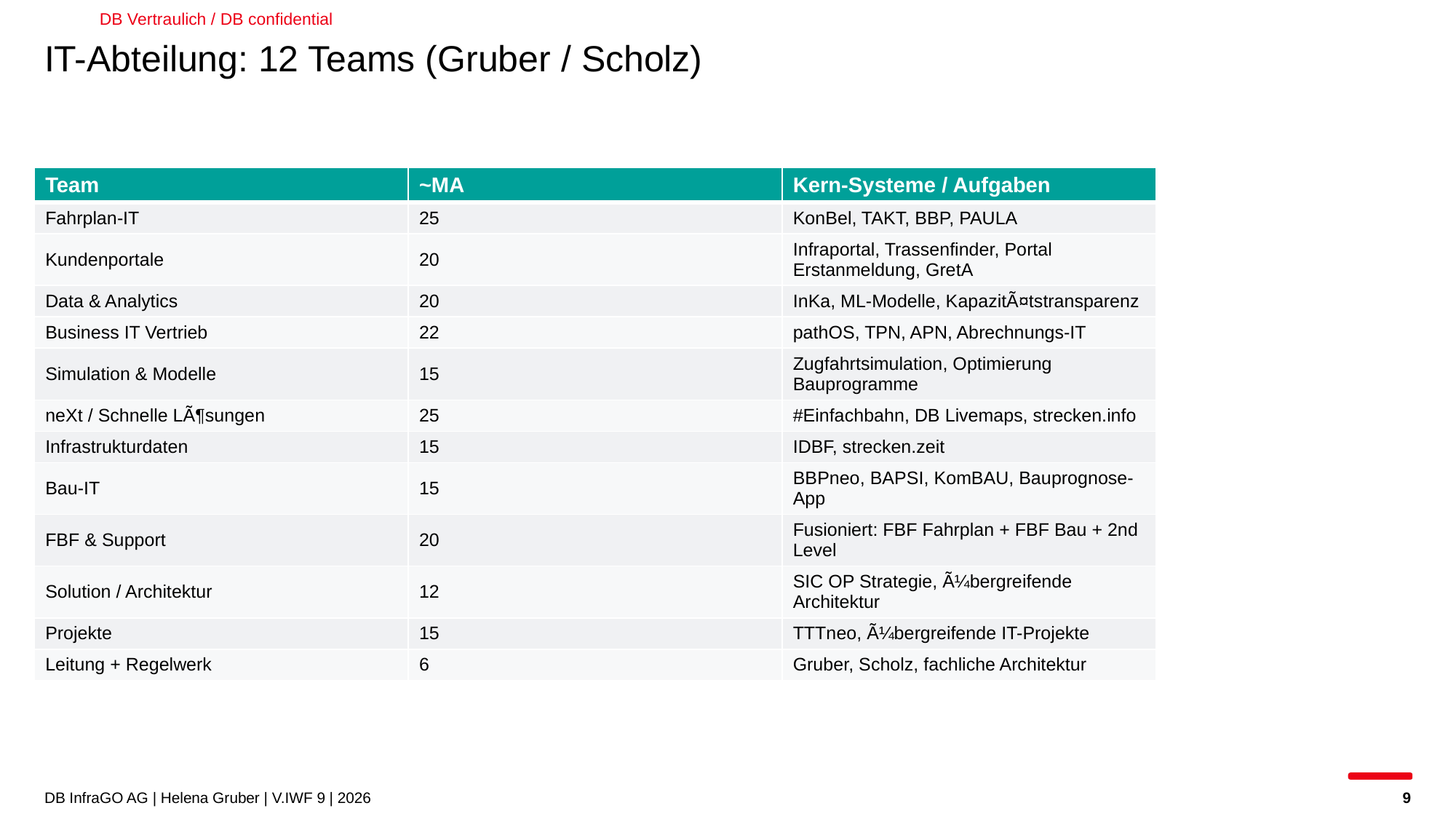

DB Vertraulich / DB confidential
# IT-Abteilung: 12 Teams (Gruber / Scholz)
| Team | ~MA | Kern-Systeme / Aufgaben |
| --- | --- | --- |
| Fahrplan-IT | 25 | KonBel, TAKT, BBP, PAULA |
| Kundenportale | 20 | Infraportal, Trassenfinder, Portal Erstanmeldung, GretA |
| Data & Analytics | 20 | InKa, ML-Modelle, KapazitÃ¤tstransparenz |
| Business IT Vertrieb | 22 | pathOS, TPN, APN, Abrechnungs-IT |
| Simulation & Modelle | 15 | Zugfahrtsimulation, Optimierung Bauprogramme |
| neXt / Schnelle LÃ¶sungen | 25 | #Einfachbahn, DB Livemaps, strecken.info |
| Infrastrukturdaten | 15 | IDBF, strecken.zeit |
| Bau-IT | 15 | BBPneo, BAPSI, KomBAU, Bauprognose-App |
| FBF & Support | 20 | Fusioniert: FBF Fahrplan + FBF Bau + 2nd Level |
| Solution / Architektur | 12 | SIC OP Strategie, Ã¼bergreifende Architektur |
| Projekte | 15 | TTTneo, Ã¼bergreifende IT-Projekte |
| Leitung + Regelwerk | 6 | Gruber, Scholz, fachliche Architektur |
DB InfraGO AG | Helena Gruber | V.IWF 9 | 2026
9